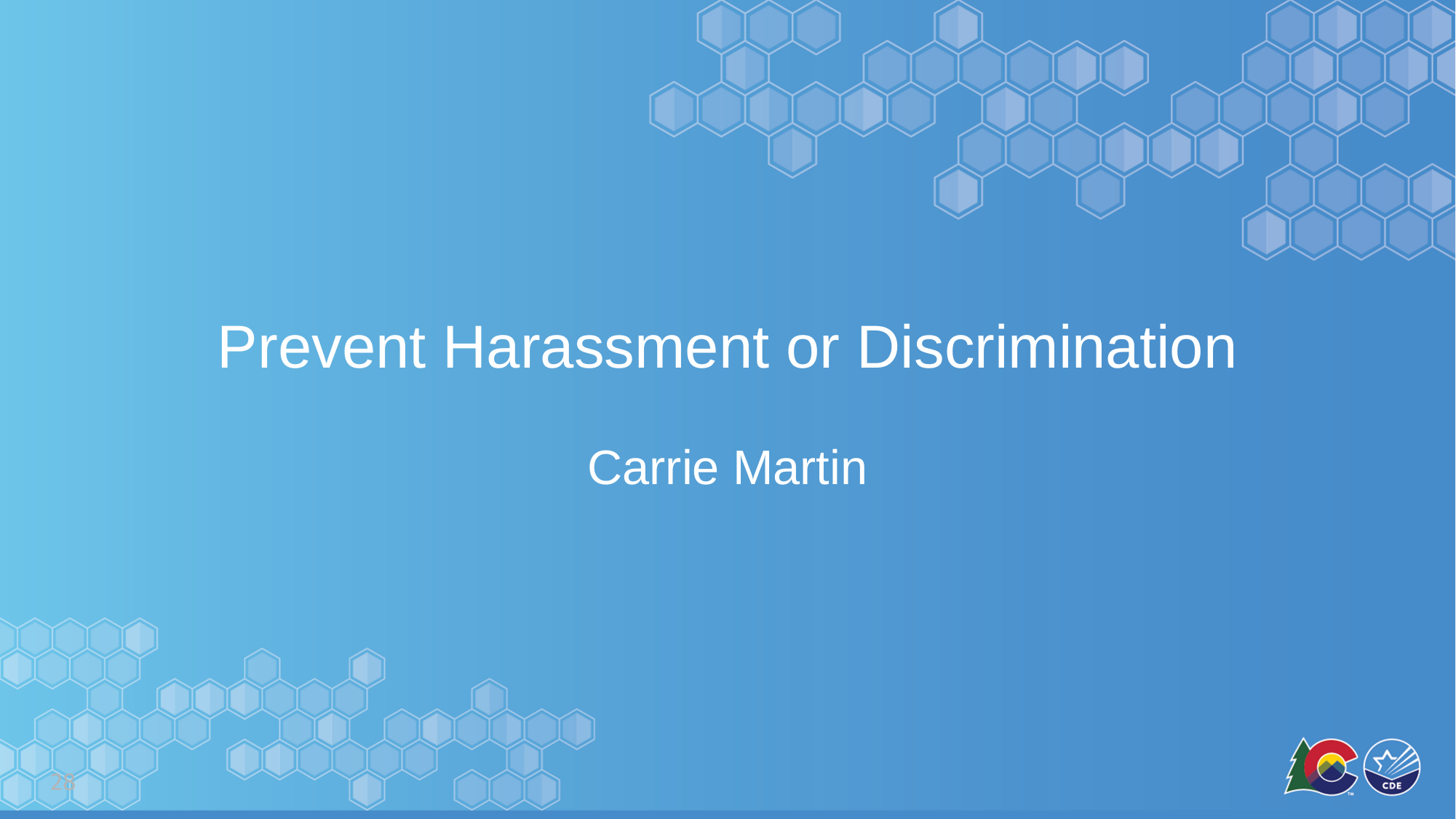

# Prevent Harassment or Discrimination
Carrie Martin
28